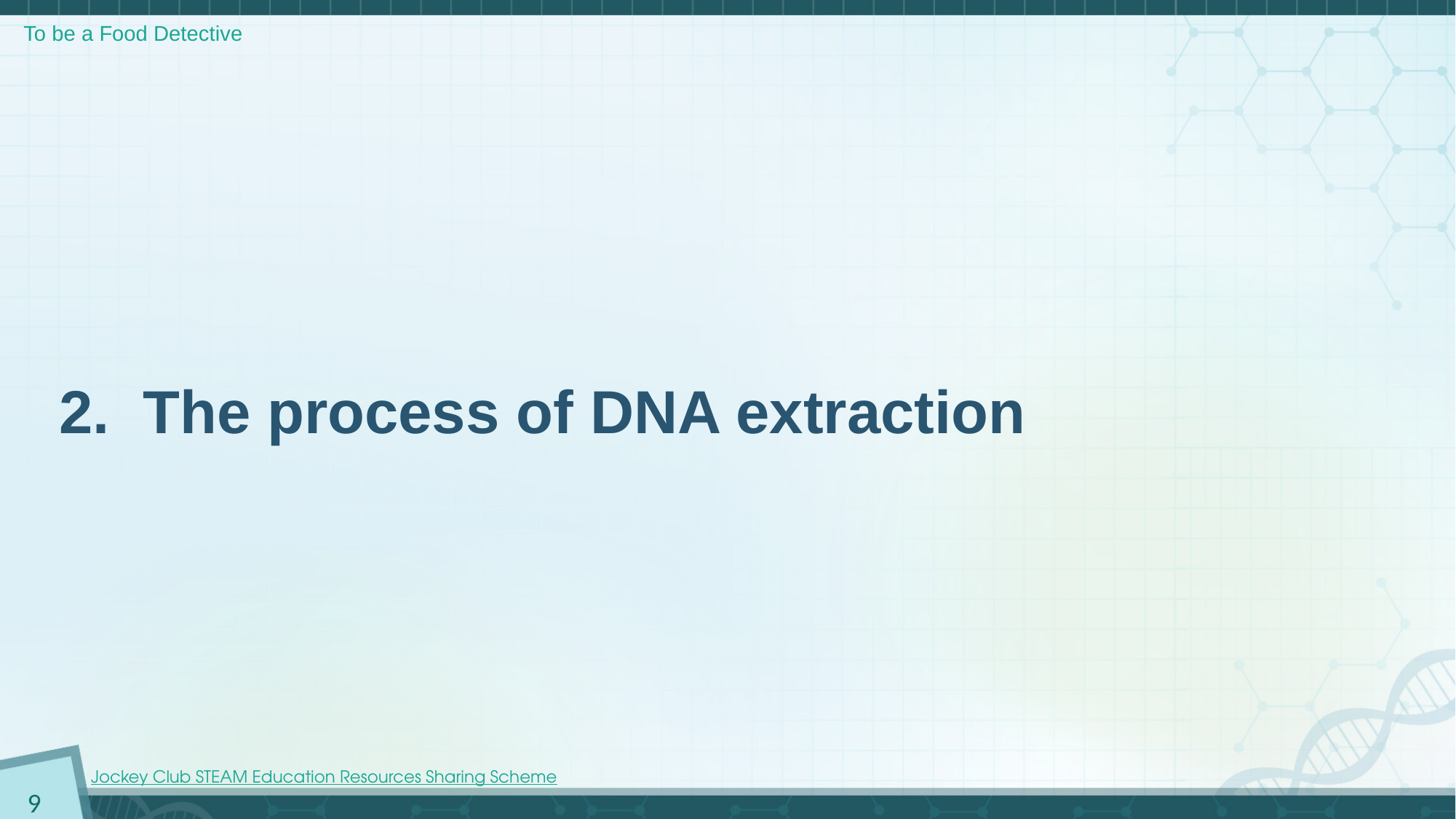

# 2.  The process of DNA extraction
9